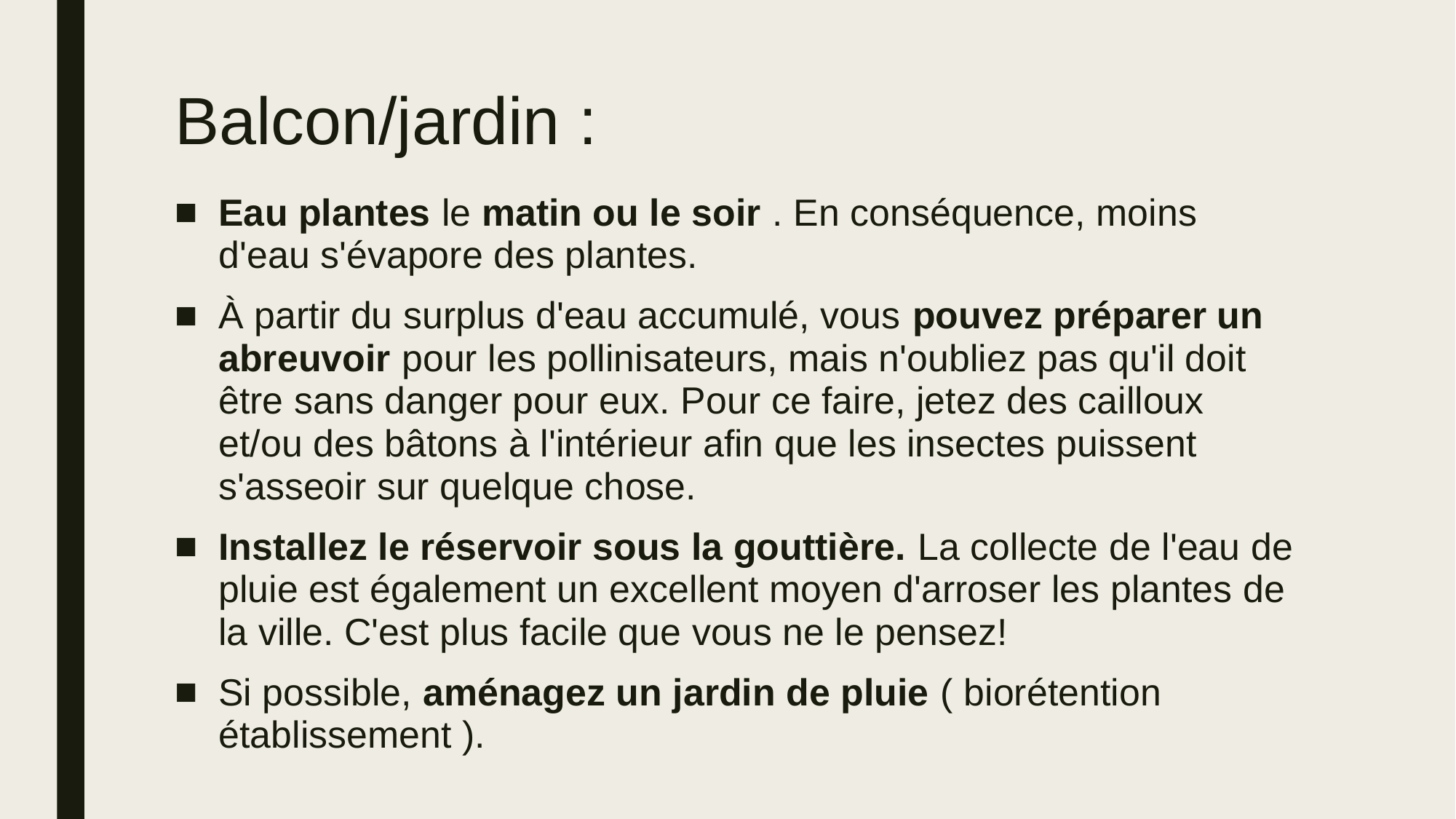

# Balcon/jardin :
Eau plantes le matin ou le soir . En conséquence, moins d'eau s'évapore des plantes.
À partir du surplus d'eau accumulé, vous pouvez préparer un abreuvoir pour les pollinisateurs, mais n'oubliez pas qu'il doit être sans danger pour eux. Pour ce faire, jetez des cailloux et/ou des bâtons à l'intérieur afin que les insectes puissent s'asseoir sur quelque chose.
Installez le réservoir sous la gouttière. La collecte de l'eau de pluie est également un excellent moyen d'arroser les plantes de la ville. C'est plus facile que vous ne le pensez!
Si possible, aménagez un jardin de pluie ( biorétention établissement ).